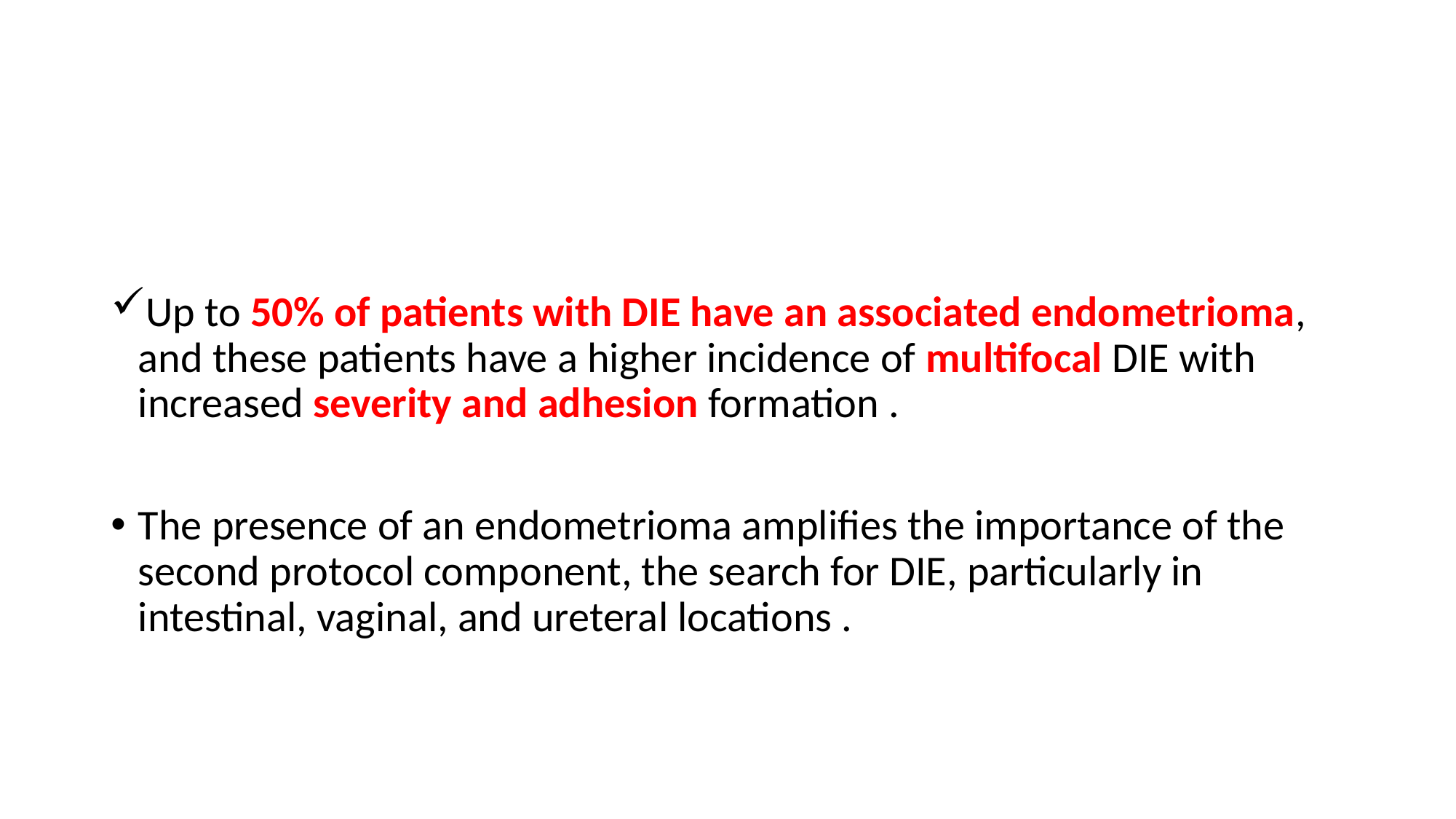

#

Up to 50% of patients with DIE have an associated endometrioma, and these patients have a higher incidence of multifocal DIE with increased severity and adhesion formation .

The presence of an endometrioma amplifies the importance of the second protocol component, the search for DIE, particularly in intestinal, vaginal, and ureteral locations .